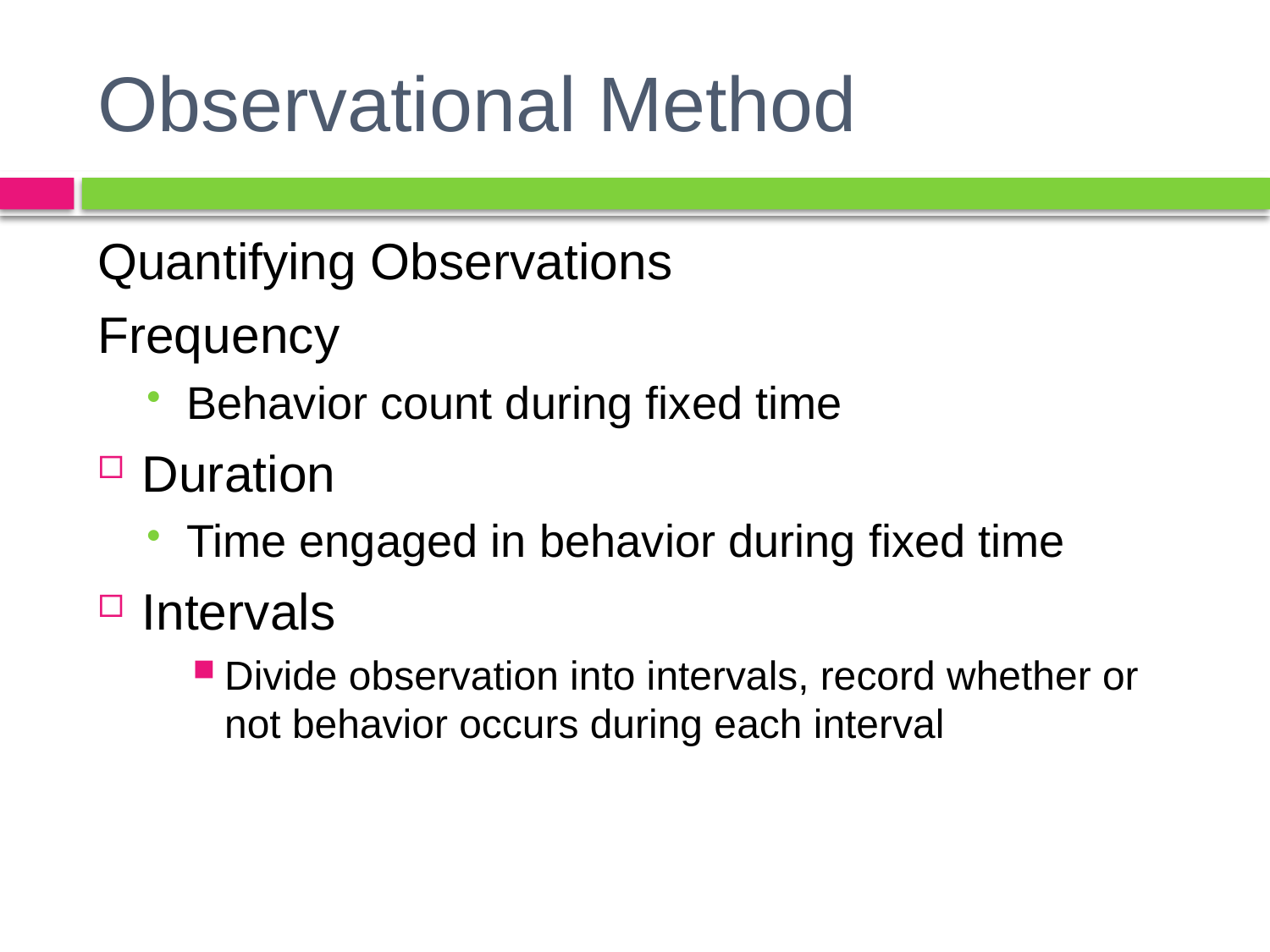

# Observational Method
Quantifying Observations
Frequency
Behavior count during fixed time
Duration
Time engaged in behavior during fixed time
Intervals
Divide observation into intervals, record whether or not behavior occurs during each interval